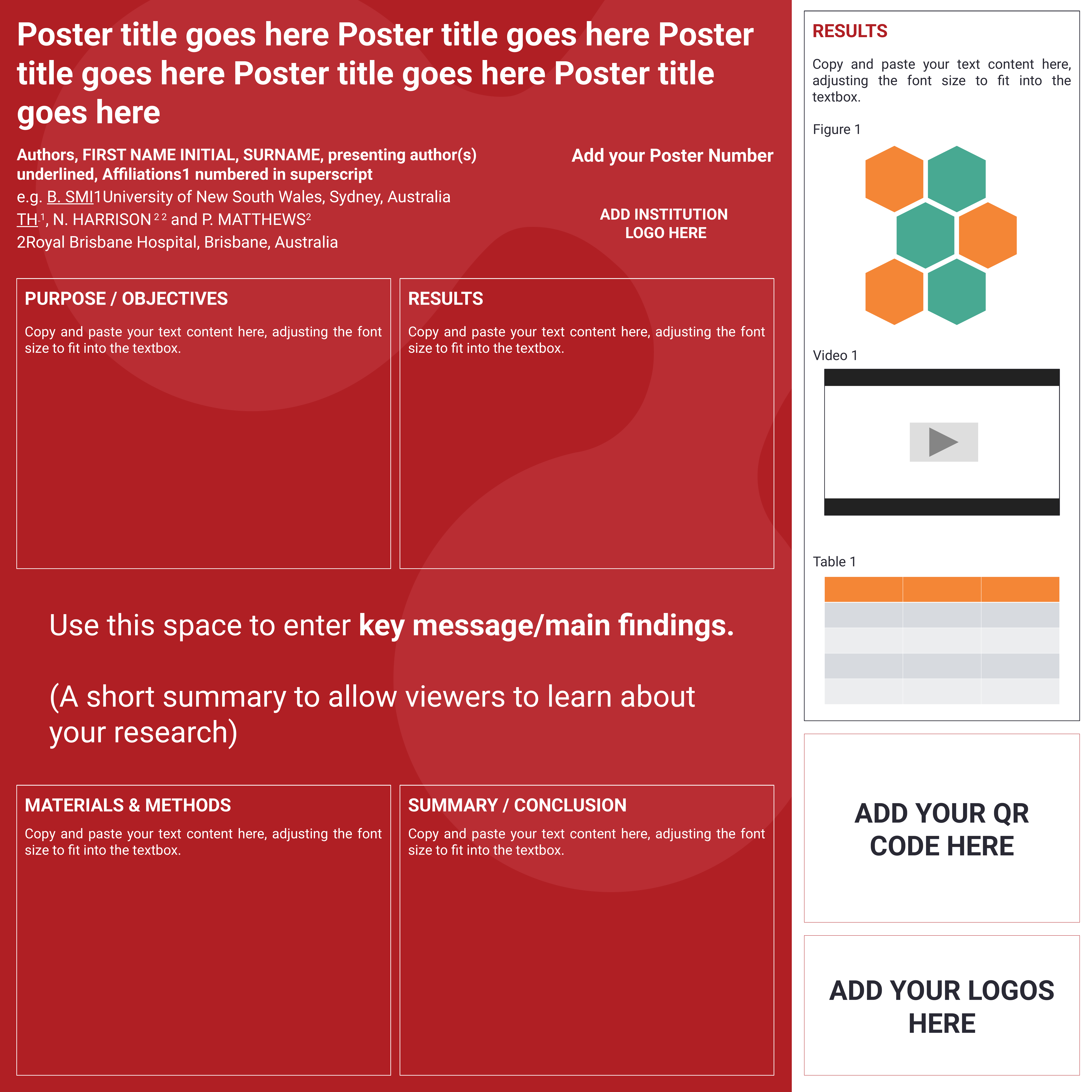

RESULTS
Copy and paste your text content here, adjusting the font size to fit into the textbox.
Poster title goes here Poster title goes here Poster title goes here Poster title goes here Poster title goes here
Figure 1
Add your Poster Number
Authors, FIRST NAME INITIAL, SURNAME, presenting author(s) underlined, Affiliations1 numbered in superscript
e.g. B. SMI1University of New South Wales, Sydney, Australia
TH 1, N. HARRISON 2 2 and P. MATTHEWS2
2Royal Brisbane Hospital, Brisbane, Australia

Add INSTITUTION
LOGO here
PURPOSE / OBJECTIVES
Copy and paste your text content here, adjusting the font size to fit into the textbox.
RESULTS
Copy and paste your text content here, adjusting the font size to fit into the textbox.
Video 1

Table 1
Use this space to enter key message/main findings.
(A short summary to allow viewers to learn about your research)
|  |  |  |
| --- | --- | --- |
|  |  |  |
|  |  |  |
|  |  |  |
|  |  |  |
Add your QR CODE here
MATERIALS & METHODS
Copy and paste your text content here, adjusting the font size to fit into the textbox.
SUMMARY / CONCLUSION
Copy and paste your text content here, adjusting the font size to fit into the textbox.
Add your logos here